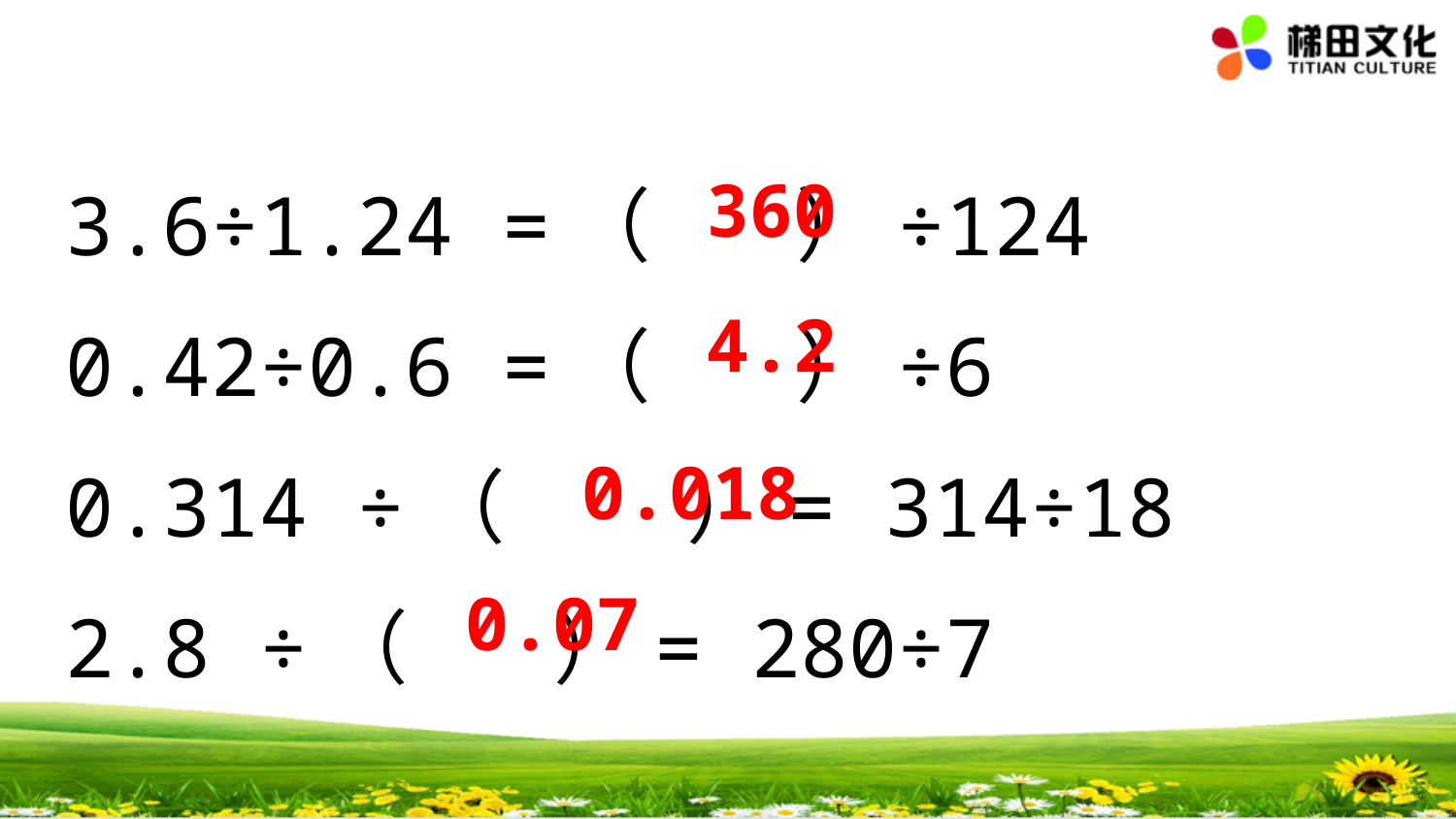

3.6÷1.24 =（        ）÷124
0.42÷0.6 =（        ）÷6
0.314 ÷（          ）= 314÷18
2.8 ÷（        ）= 280÷7
360
4.2
0.018
0.07